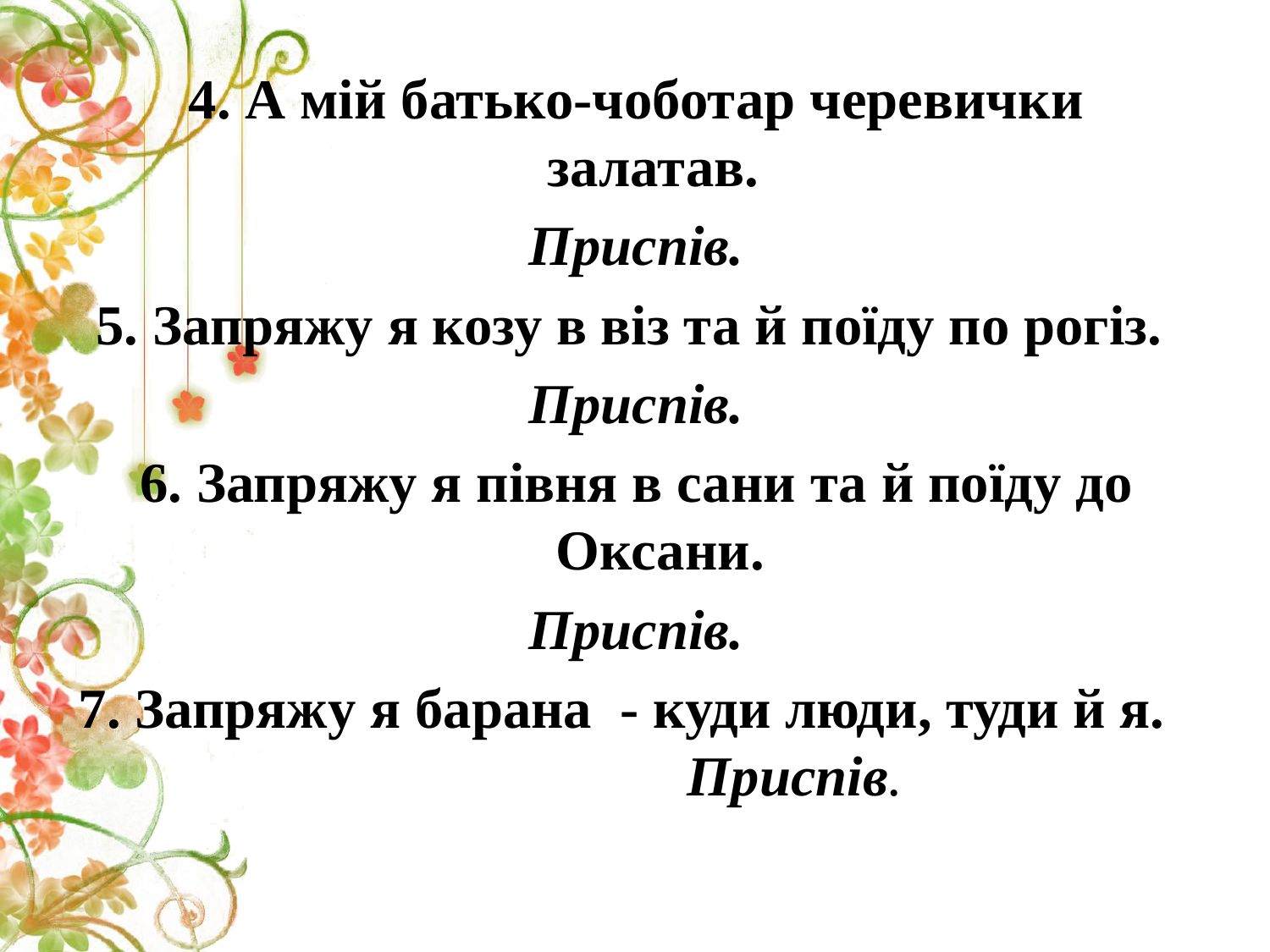

4. А мій батько-чоботар черевички залатав.
Приспів.
5. Запряжу я козу в віз та й поїду по рогіз.
Приспів.
6. Запряжу я півня в сани та й поїду до Оксани.
Приспів.
7. Запряжу я барана  - куди люди, туди й я.                      Приспів.